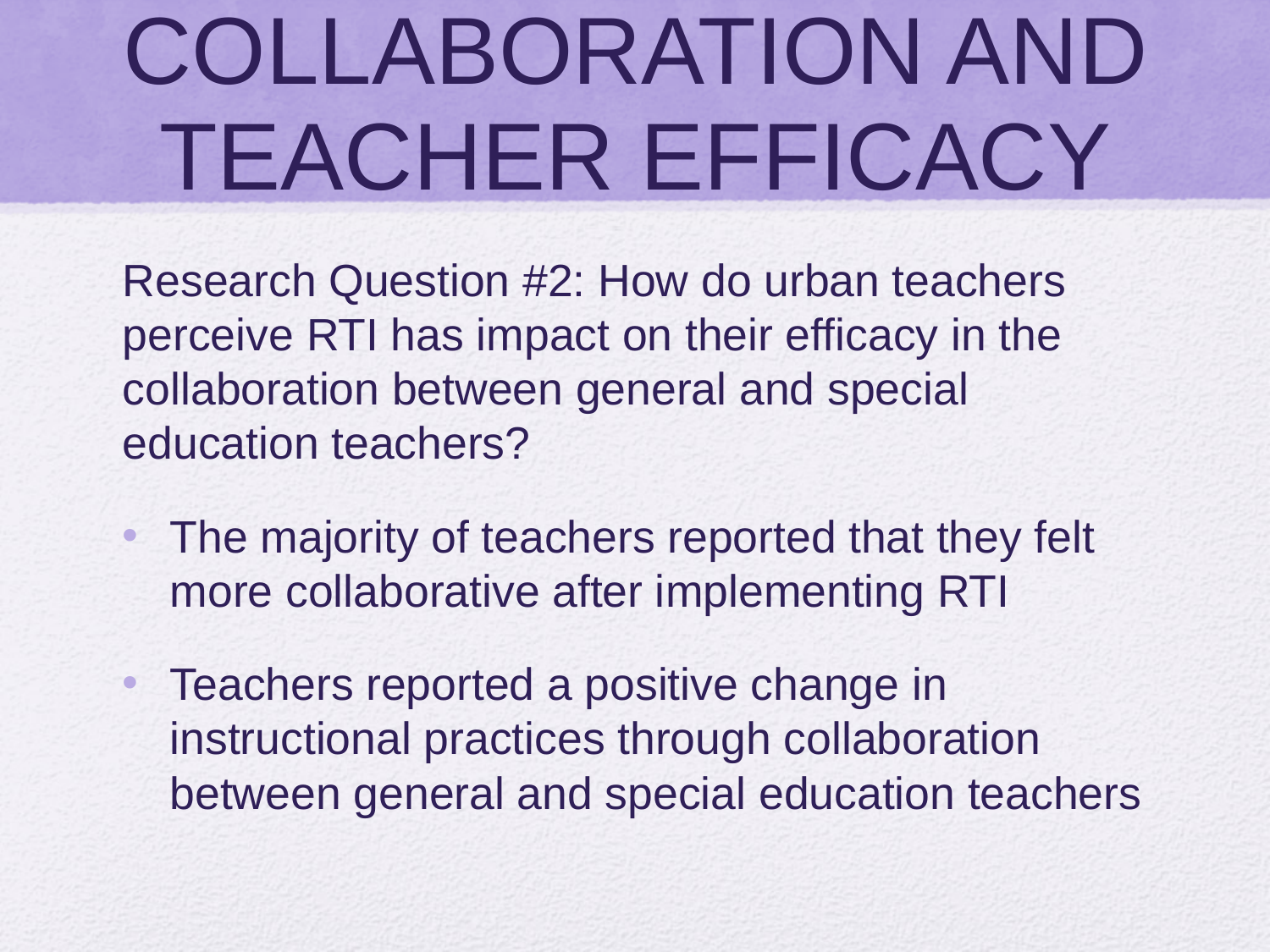

# COLLABORATION AND TEACHER EFFICACY
Research Question #2: How do urban teachers perceive RTI has impact on their efficacy in the collaboration between general and special education teachers?
The majority of teachers reported that they felt more collaborative after implementing RTI
Teachers reported a positive change in instructional practices through collaboration between general and special education teachers